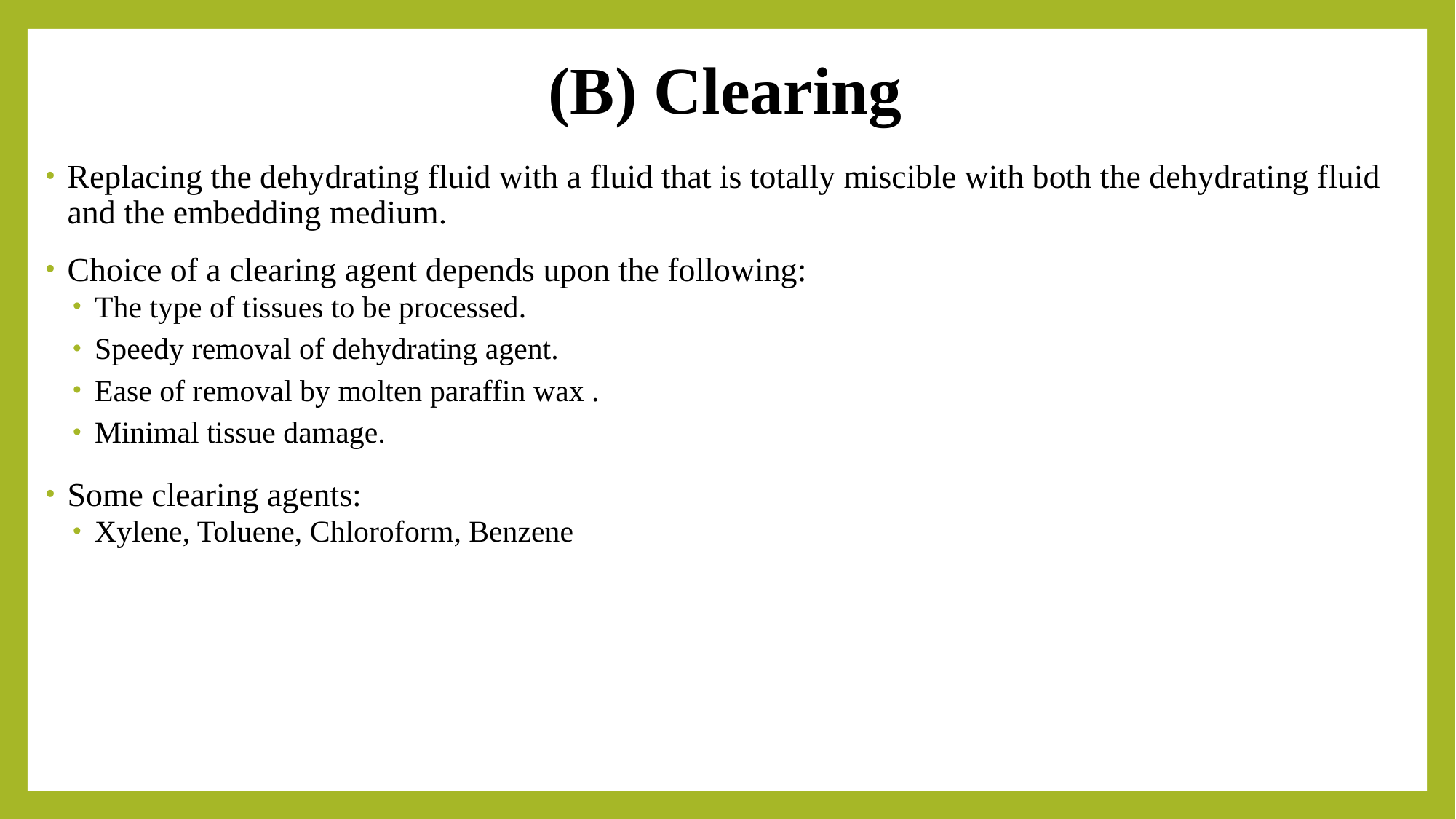

# (B) Clearing
Replacing the dehydrating fluid with a fluid that is totally miscible with both the dehydrating fluid and the embedding medium.
Choice of a clearing agent depends upon the following:
The type of tissues to be processed.
Speedy removal of dehydrating agent.
Ease of removal by molten paraffin wax .
Minimal tissue damage.
Some clearing agents:
Xylene, Toluene, Chloroform, Benzene